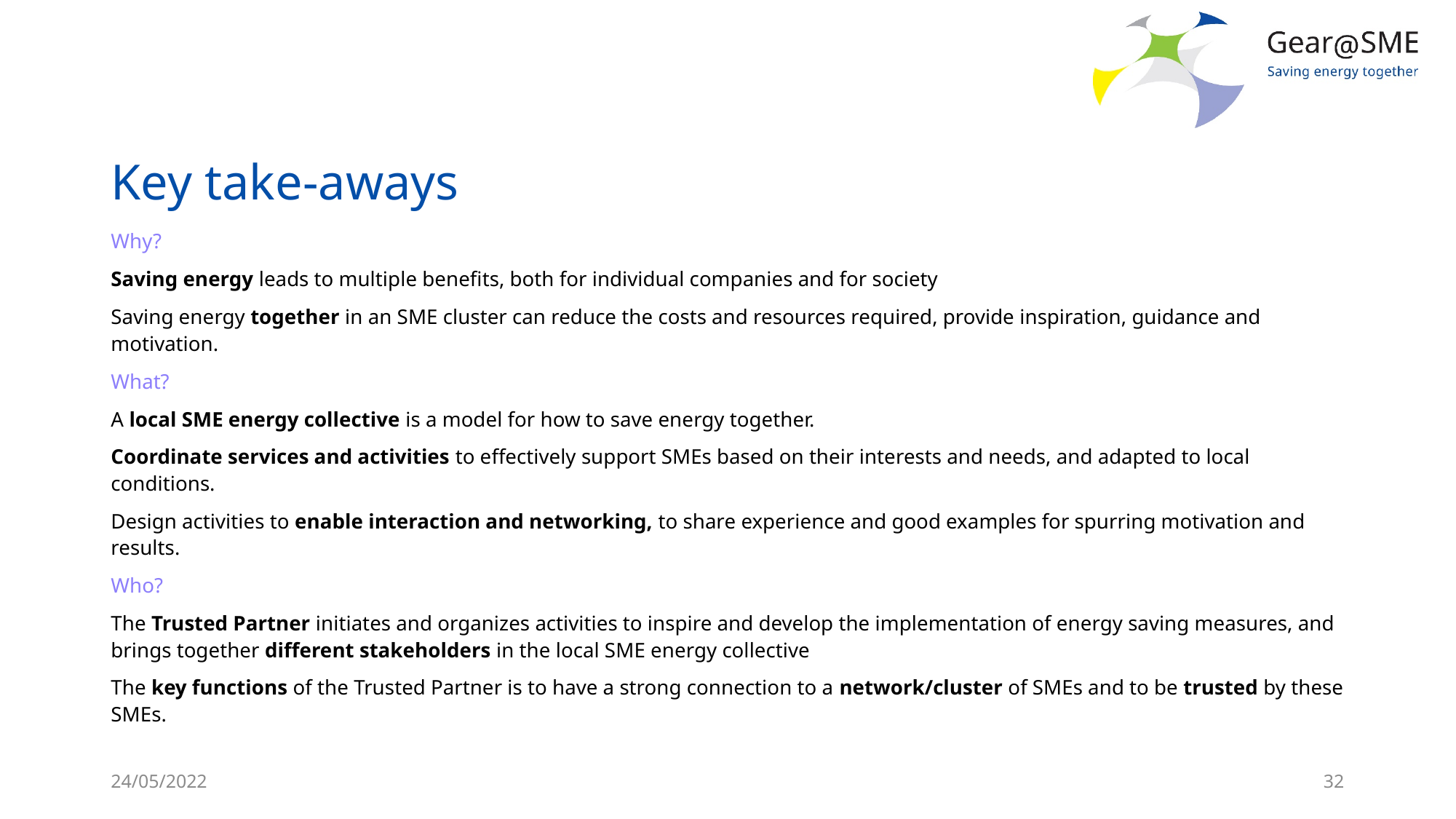

# Key take-aways
Why?
Saving energy leads to multiple benefits, both for individual companies and for society
Saving energy together in an SME cluster can reduce the costs and resources required, provide inspiration, guidance and motivation.
What?
A local SME energy collective is a model for how to save energy together.
Coordinate services and activities to effectively support SMEs based on their interests and needs, and adapted to local conditions.
Design activities to enable interaction and networking, to share experience and good examples for spurring motivation and results.
Who?
The Trusted Partner initiates and organizes activities to inspire and develop the implementation of energy saving measures, and brings together different stakeholders in the local SME energy collective
The key functions of the Trusted Partner is to have a strong connection to a network/cluster of SMEs and to be trusted by these SMEs.

24/05/2022
32